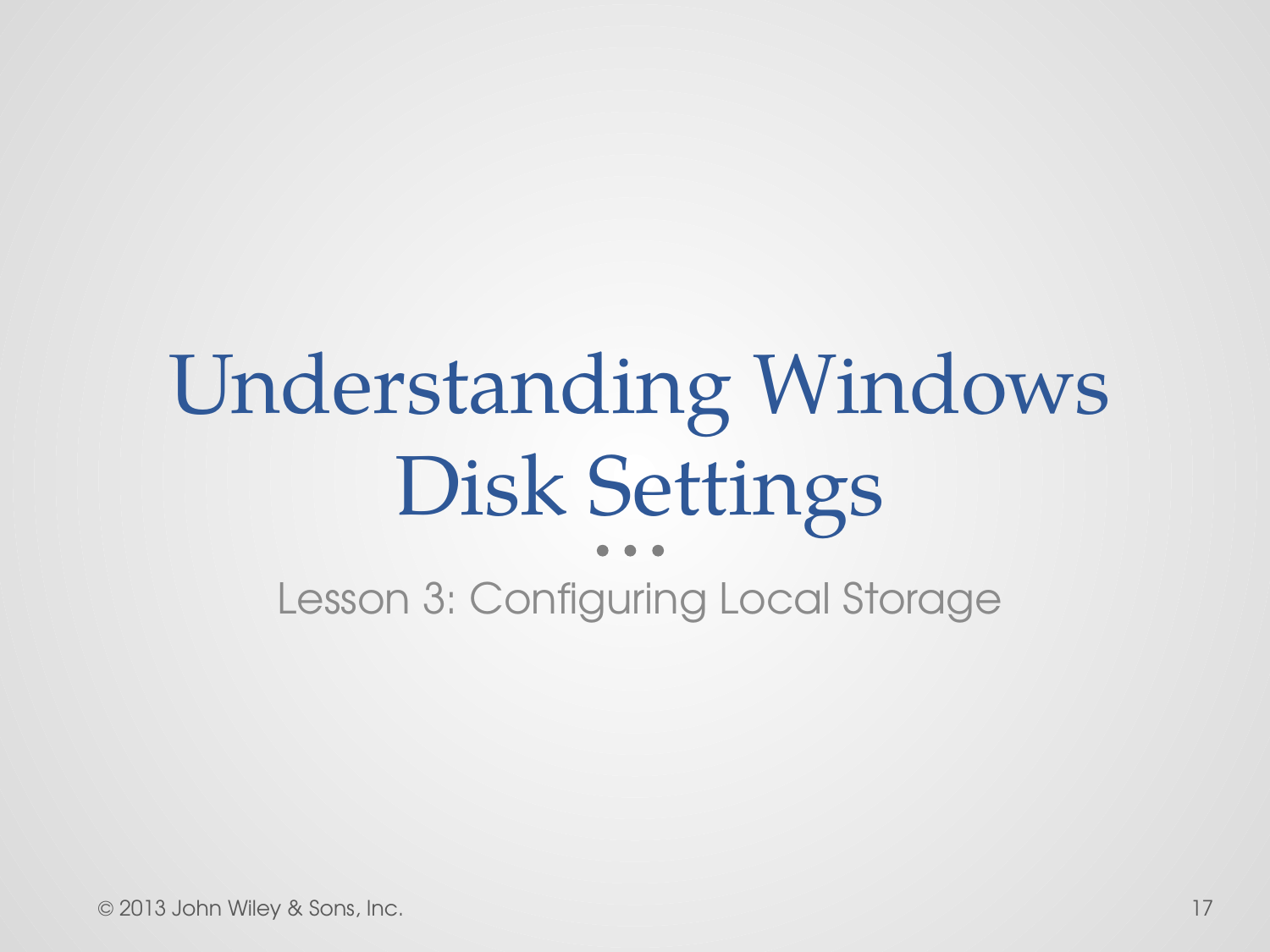

# Understanding Windows Disk Settings
Lesson 3: Configuring Local Storage

© 2013 John Wiley & Sons, Inc.
17